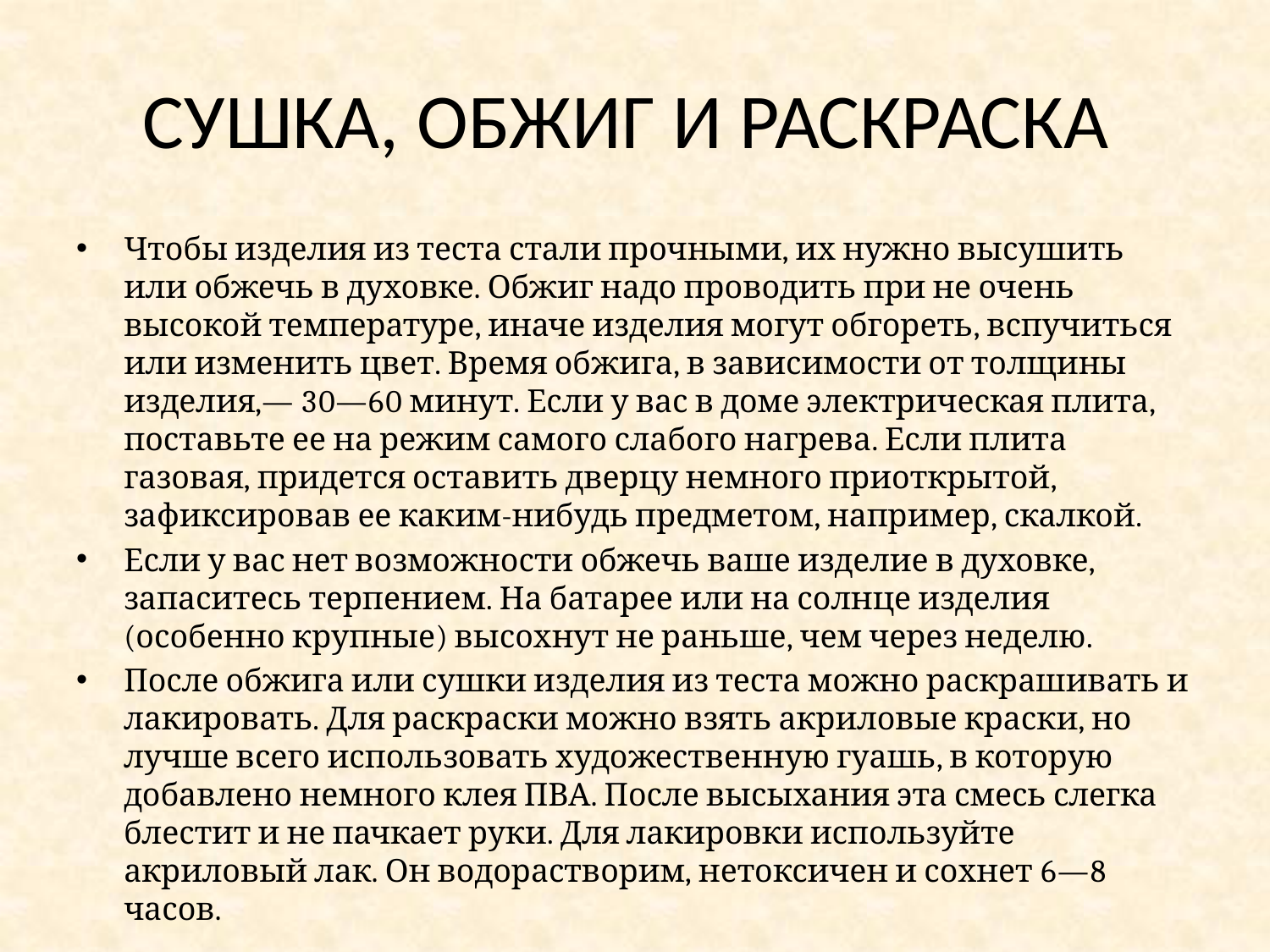

# СУШКА, ОБЖИГ И РАСКРАСКА
Чтобы изделия из теста стали прочными, их нужно высушить или обжечь в духовке. Обжиг надо проводить при не очень высокой температуре, иначе изделия могут обгореть, вспучиться или изменить цвет. Время обжига, в зависимости от толщины изделия,— 30—60 минут. Если у вас в доме электрическая плита, поставьте ее на режим самого слабого нагрева. Если плита газовая, придется оставить дверцу немного приоткрытой, зафиксировав ее каким-нибудь предметом, например, скалкой.
Если у вас нет возможности обжечь ваше изделие в духовке, запаситесь терпением. На батарее или на солнце изделия (особенно крупные) высохнут не раньше, чем через неделю.
После обжига или сушки изделия из теста можно раскрашивать и лакировать. Для раскраски можно взять акриловые краски, но лучше всего использовать художественную гуашь, в которую добавлено немного клея ПВА. После высыхания эта смесь слегка блестит и не пачкает руки. Для лакировки используйте акриловый лак. Он водорастворим, нетоксичен и сохнет 6—8 часов.